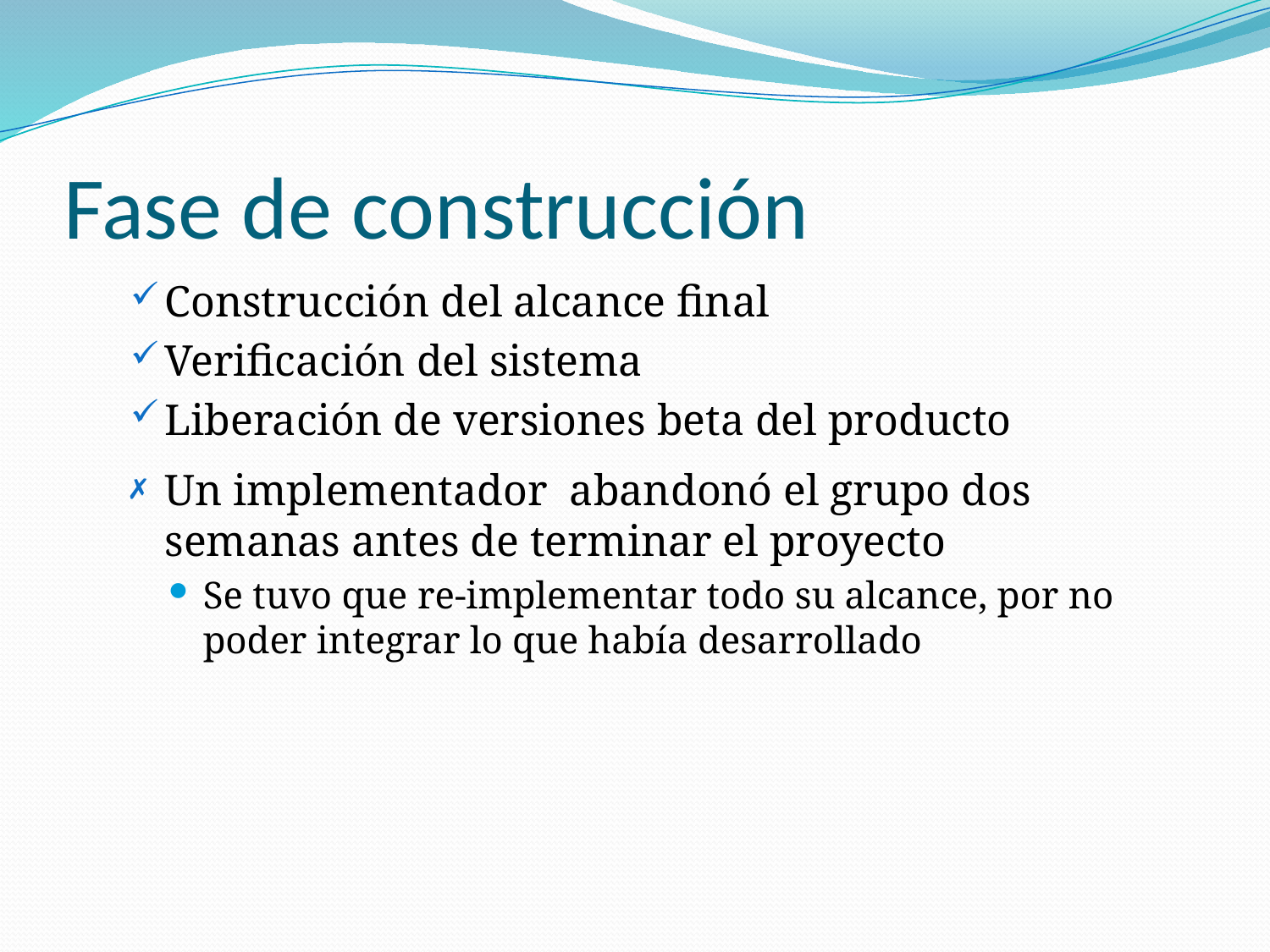

# Fase de construcción
Construcción del alcance final
Verificación del sistema
Liberación de versiones beta del producto
Un implementador  abandonó el grupo dos semanas antes de terminar el proyecto
Se tuvo que re-implementar todo su alcance, por no poder integrar lo que había desarrollado